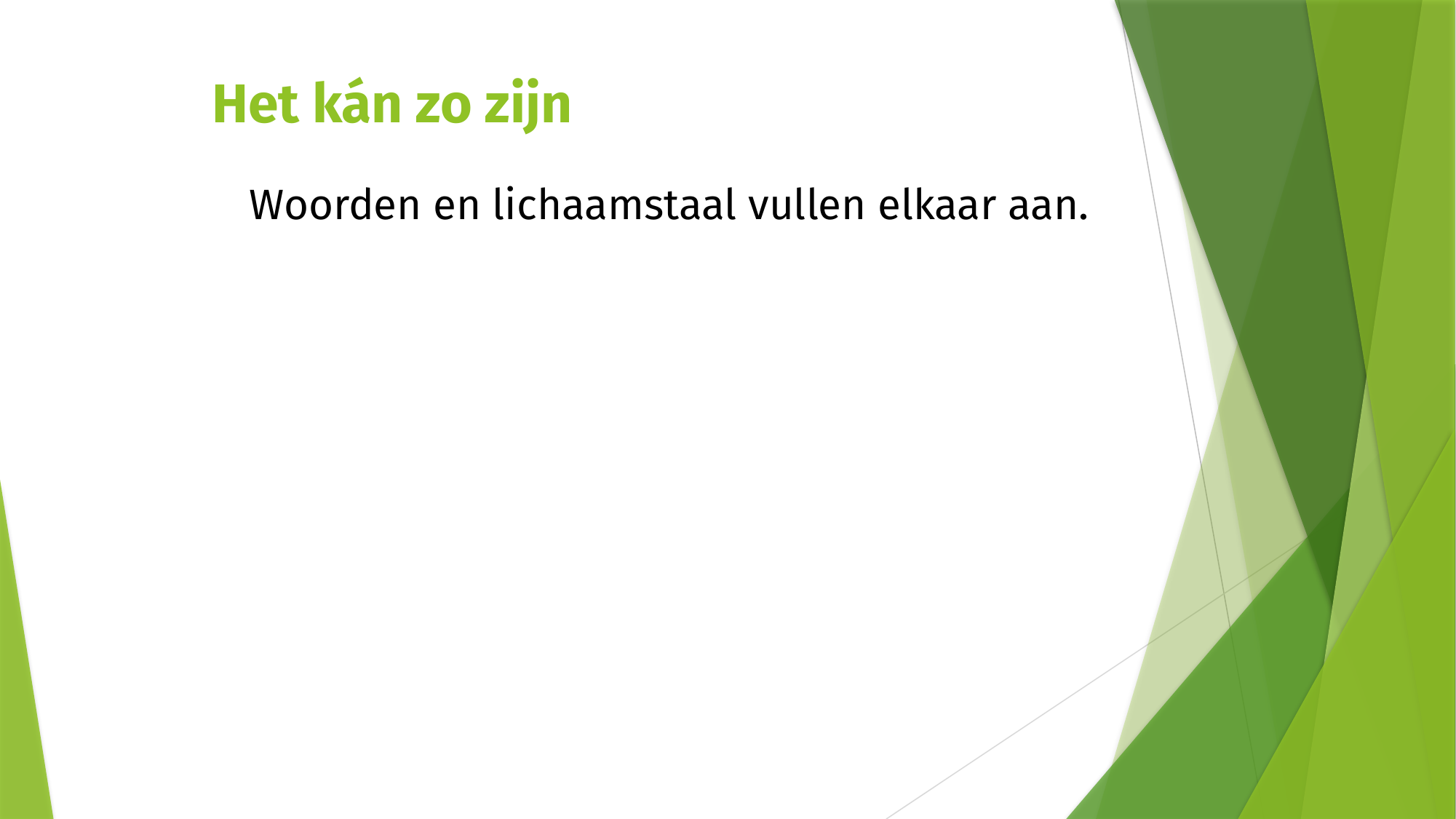

# Het kán zo zijn
Woorden en lichaamstaal vullen elkaar aan.